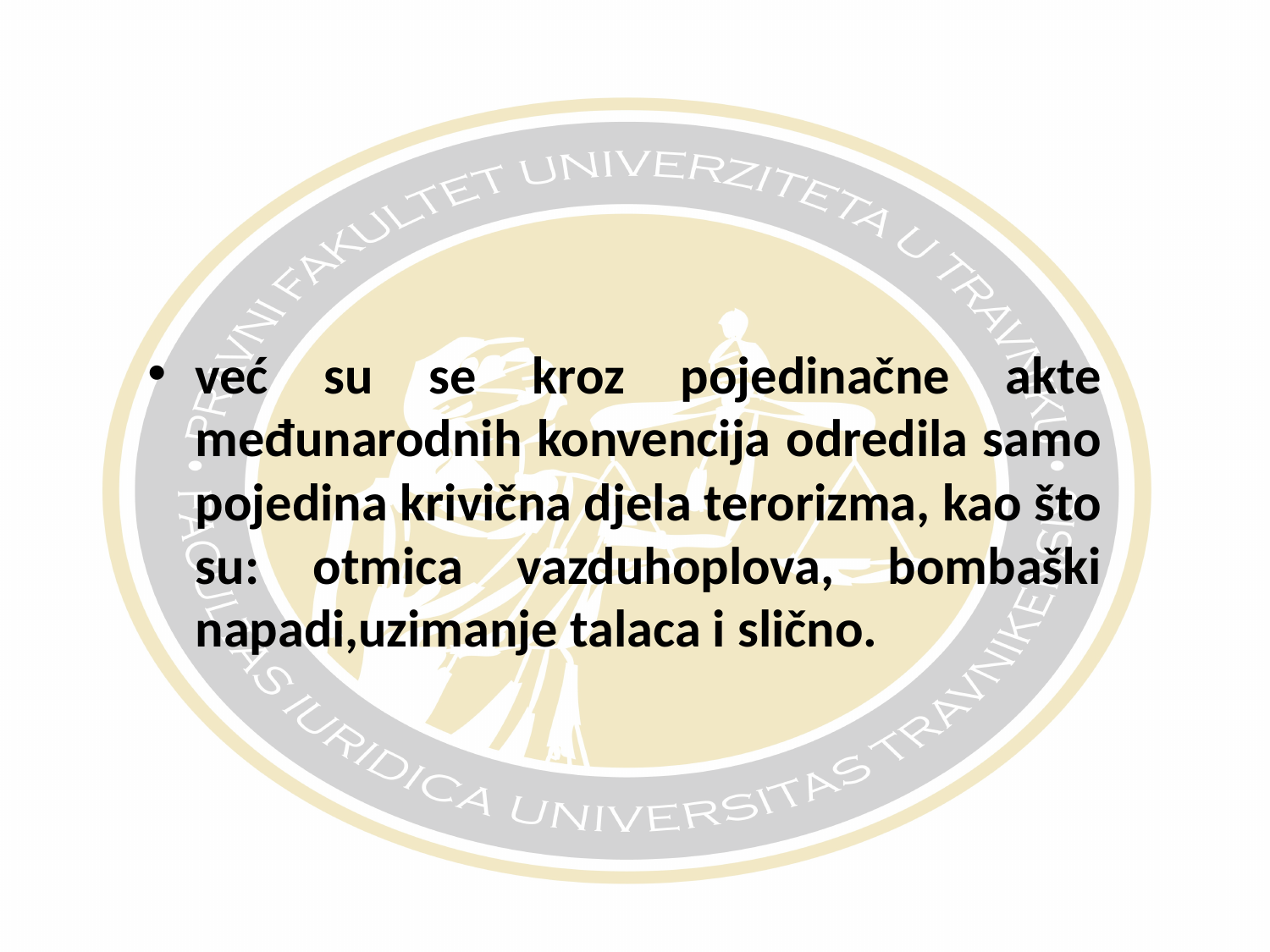

#
već su se kroz pojedinačne akte međunarodnih konvencija odredila samo pojedina krivična djela terorizma, kao što su: otmica vazduhoplova, bombaški napadi,uzimanje talaca i slično.